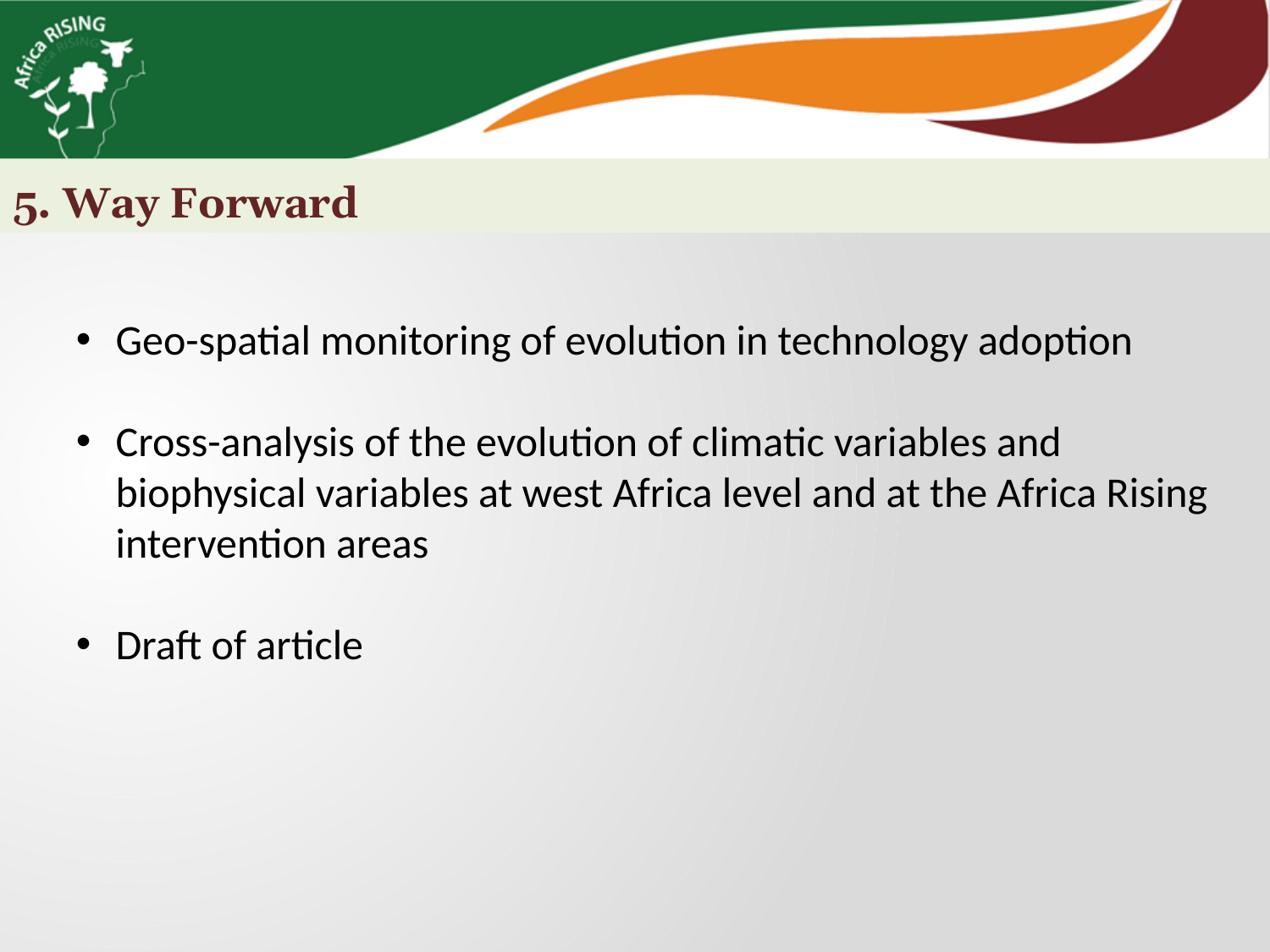

5. Way Forward

Geo-spatial monitoring of evolution in technology adoption

Cross-analysis of the evolution of climatic variables and biophysical variables at west Africa level and at the Africa Rising intervention areas

Draft of article